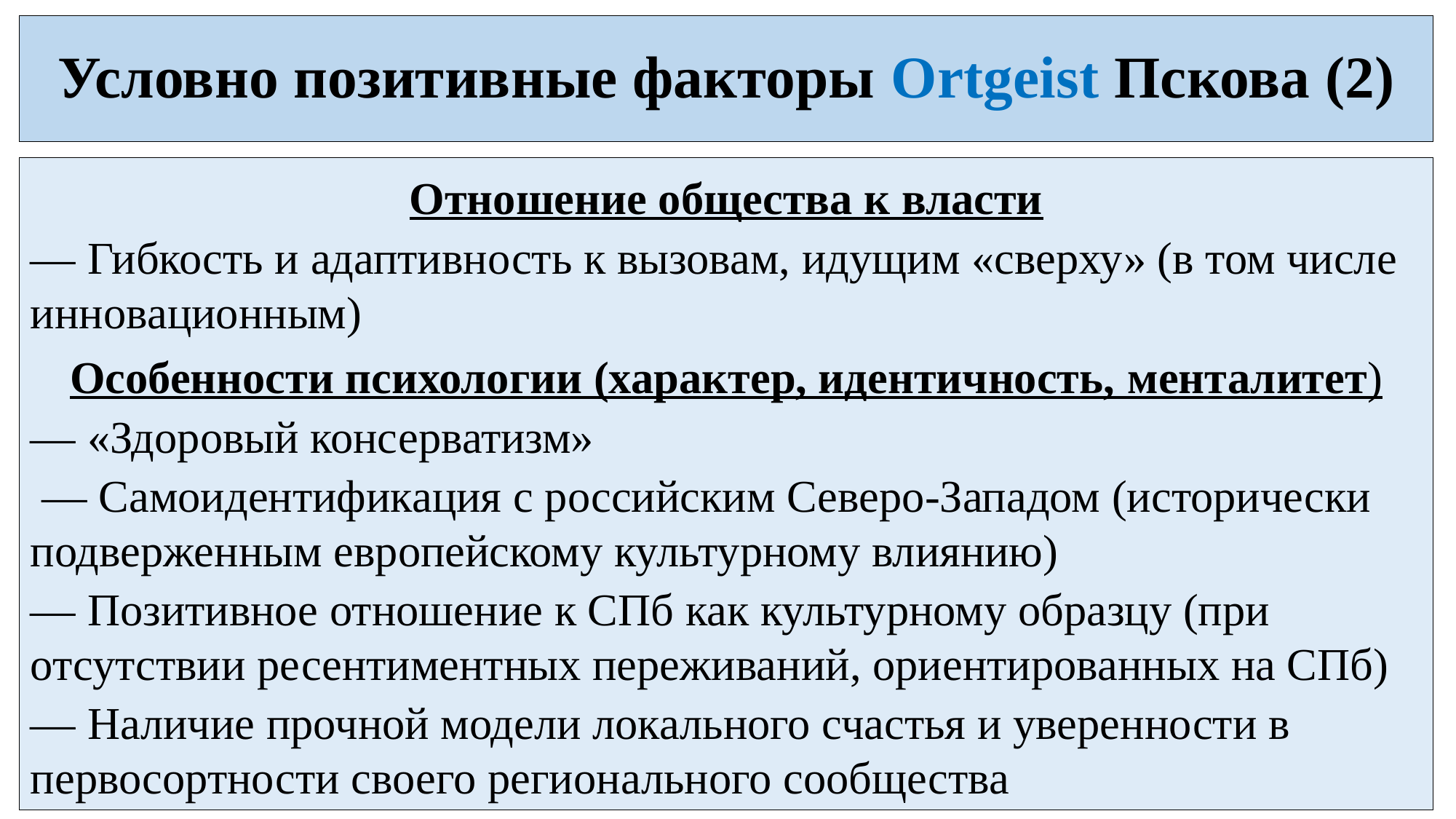

# Условно позитивные факторы Ortgeist Пскова (2)

Отношение общества к власти
— Гибкость и адаптивность к вызовам, идущим «сверху» (в том числе инновационным)

Особенности психологии (характер, идентичность, менталитет)
— «Здоровый консерватизм»
 — Самоидентификация с российским Северо-Западом (исторически подверженным европейскому культурному влиянию)
— Позитивное отношение к СПб как культурному образцу (при отсутствии ресентиментных переживаний, ориентированных на СПб)
— Наличие прочной модели локального счастья и уверенности в первосортности своего регионального сообщества